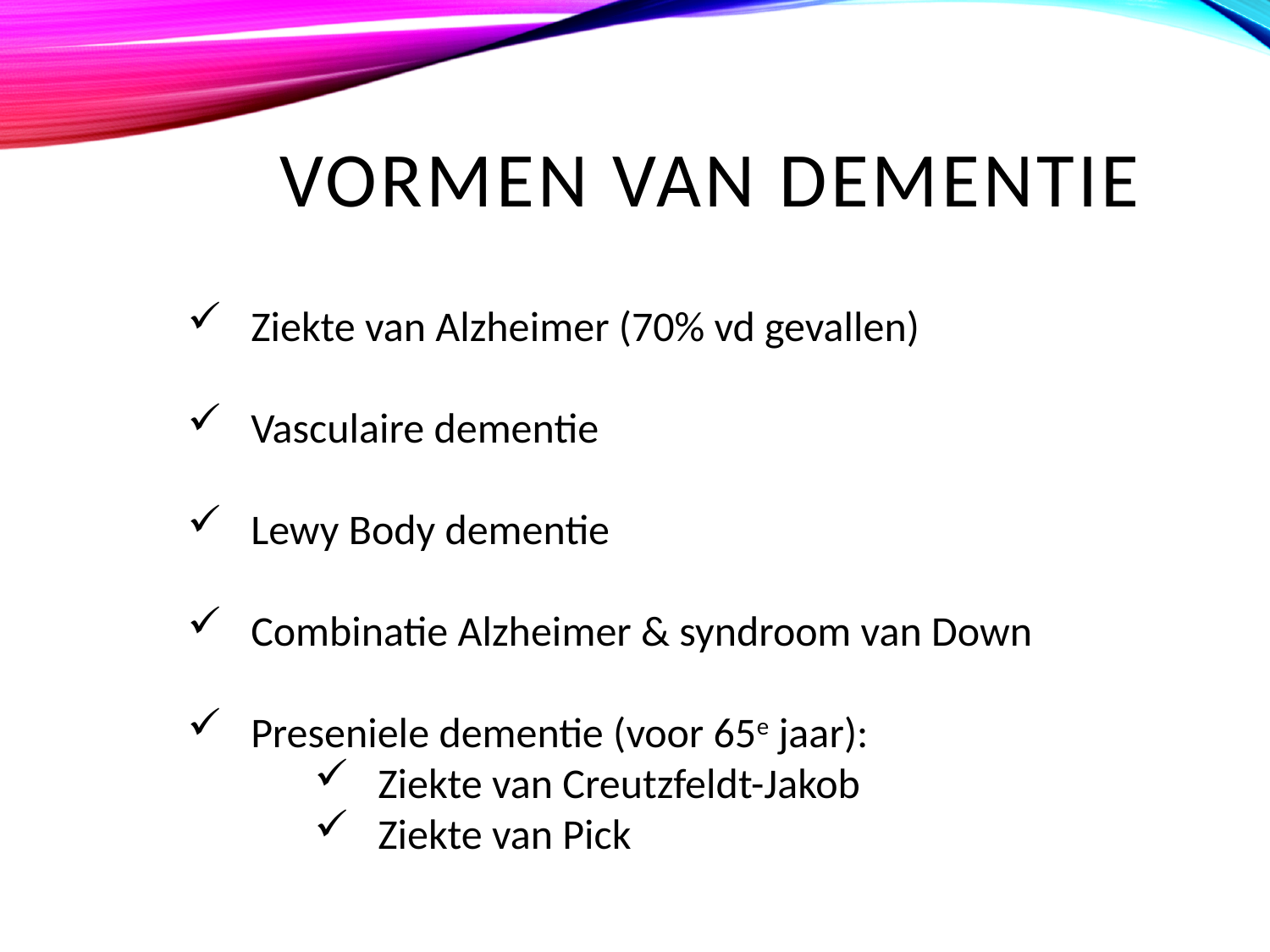

Vormen van dementie

Ziekte van Alzheimer (70% vd gevallen)

Vasculaire dementie

Lewy Body dementie

Combinatie Alzheimer & syndroom van Down

Preseniele dementie (voor 65e jaar):
Ziekte van Creutzfeldt-Jakob
Ziekte van Pick